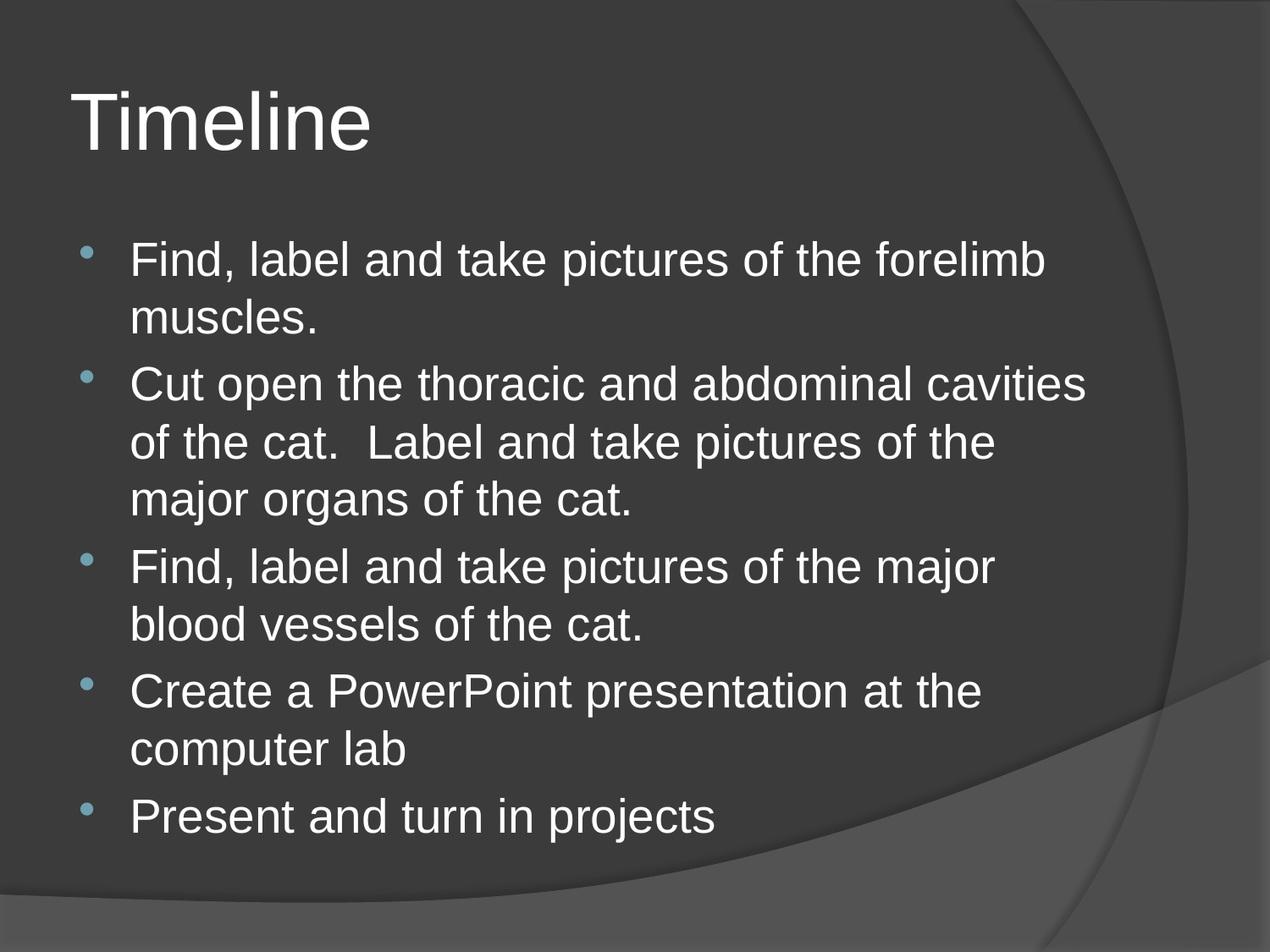

# Timeline
Find, label and take pictures of the forelimb muscles.
Cut open the thoracic and abdominal cavities of the cat.  Label and take pictures of the major organs of the cat.
Find, label and take pictures of the major blood vessels of the cat.
Create a PowerPoint presentation at the computer lab
Present and turn in projects